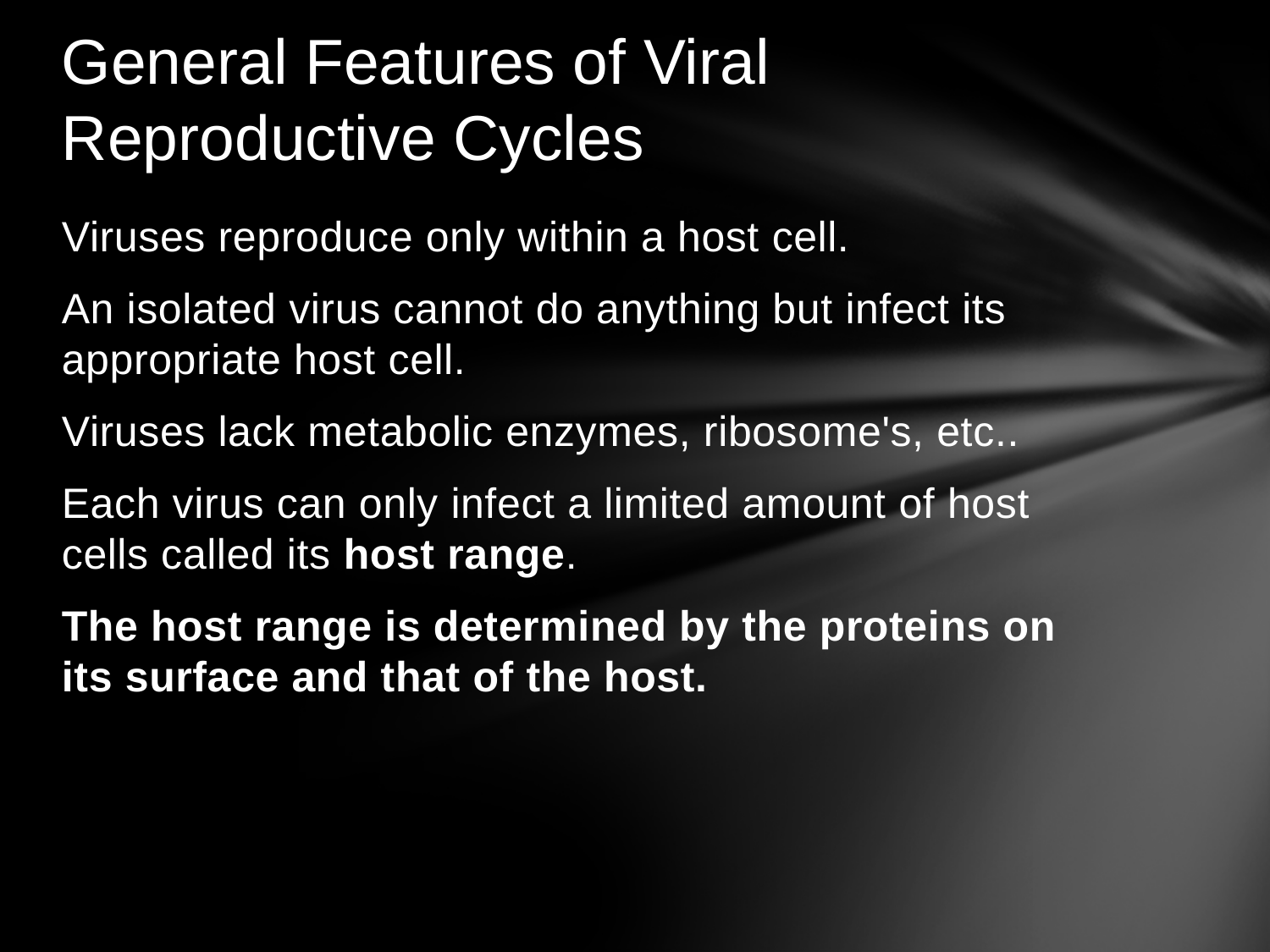

# General Features of Viral Reproductive Cycles
Viruses reproduce only within a host cell.
An isolated virus cannot do anything but infect its appropriate host cell.
Viruses lack metabolic enzymes, ribosome's, etc..
Each virus can only infect a limited amount of host cells called its host range.
The host range is determined by the proteins on its surface and that of the host.